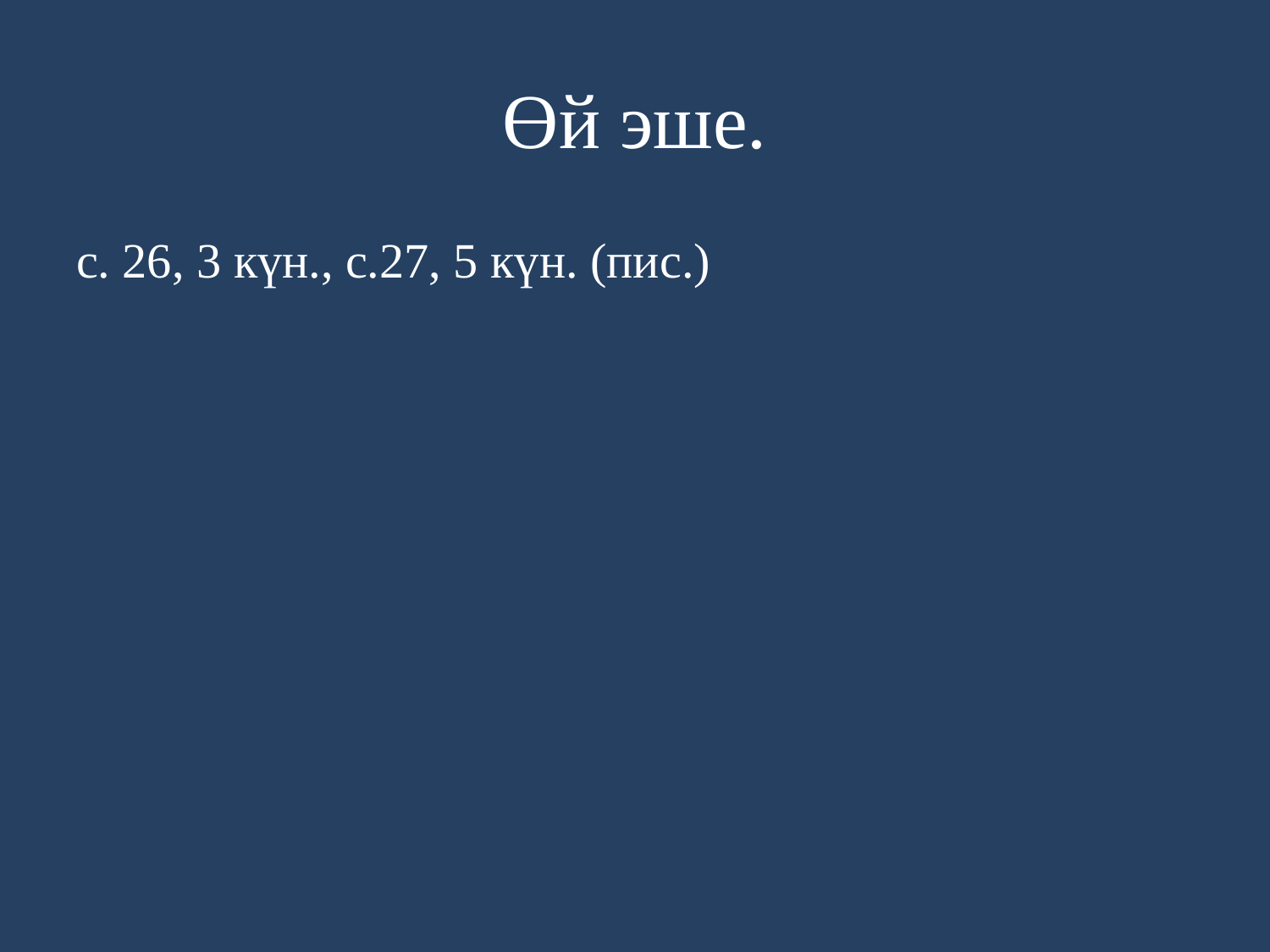

# Өй эше.
с. 26, 3 күн., с.27, 5 күн. (пис.)